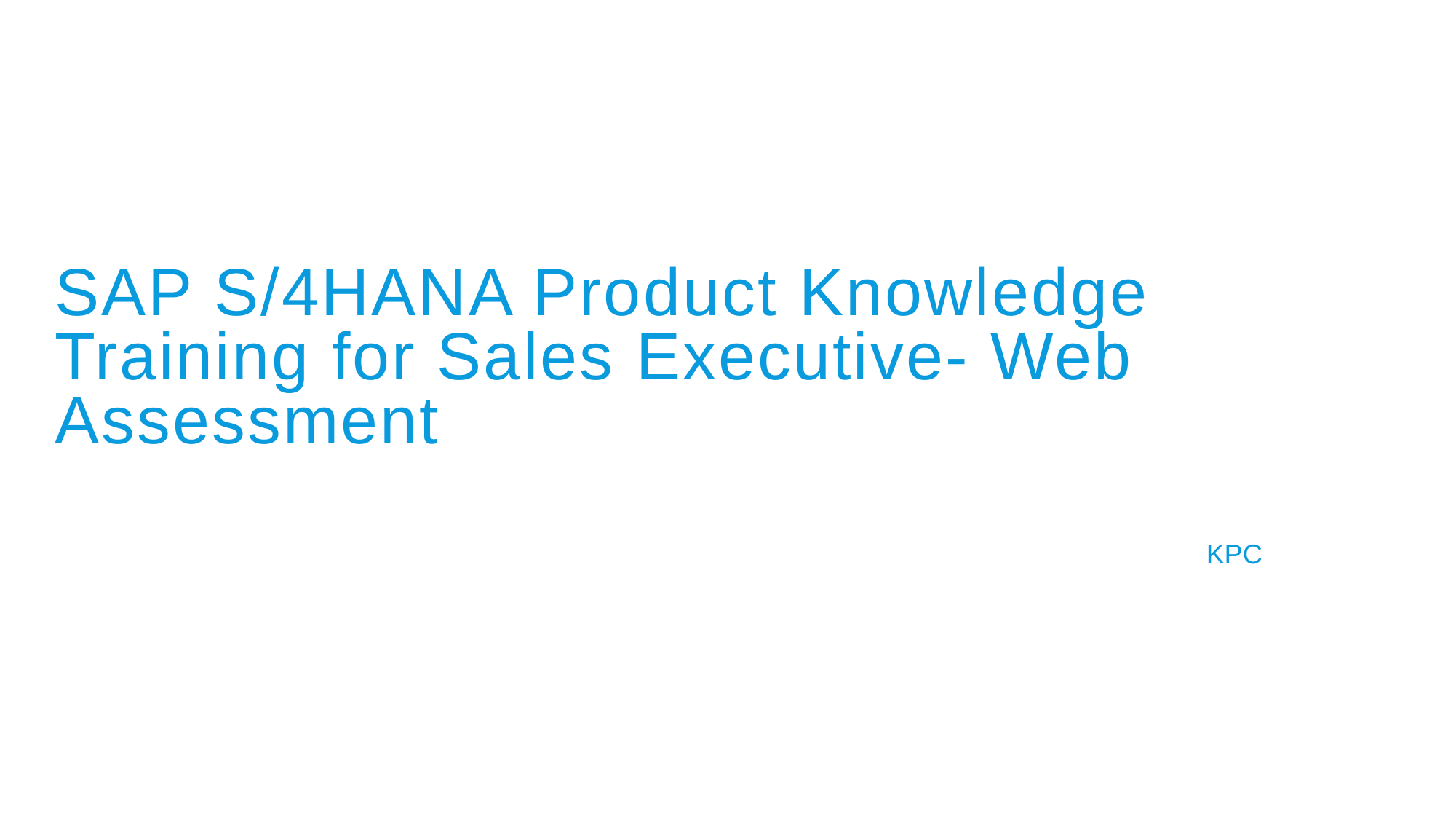

# SAP S/4HANA Product Knowledge Training for Sales Executive- Web Assessment

KPC